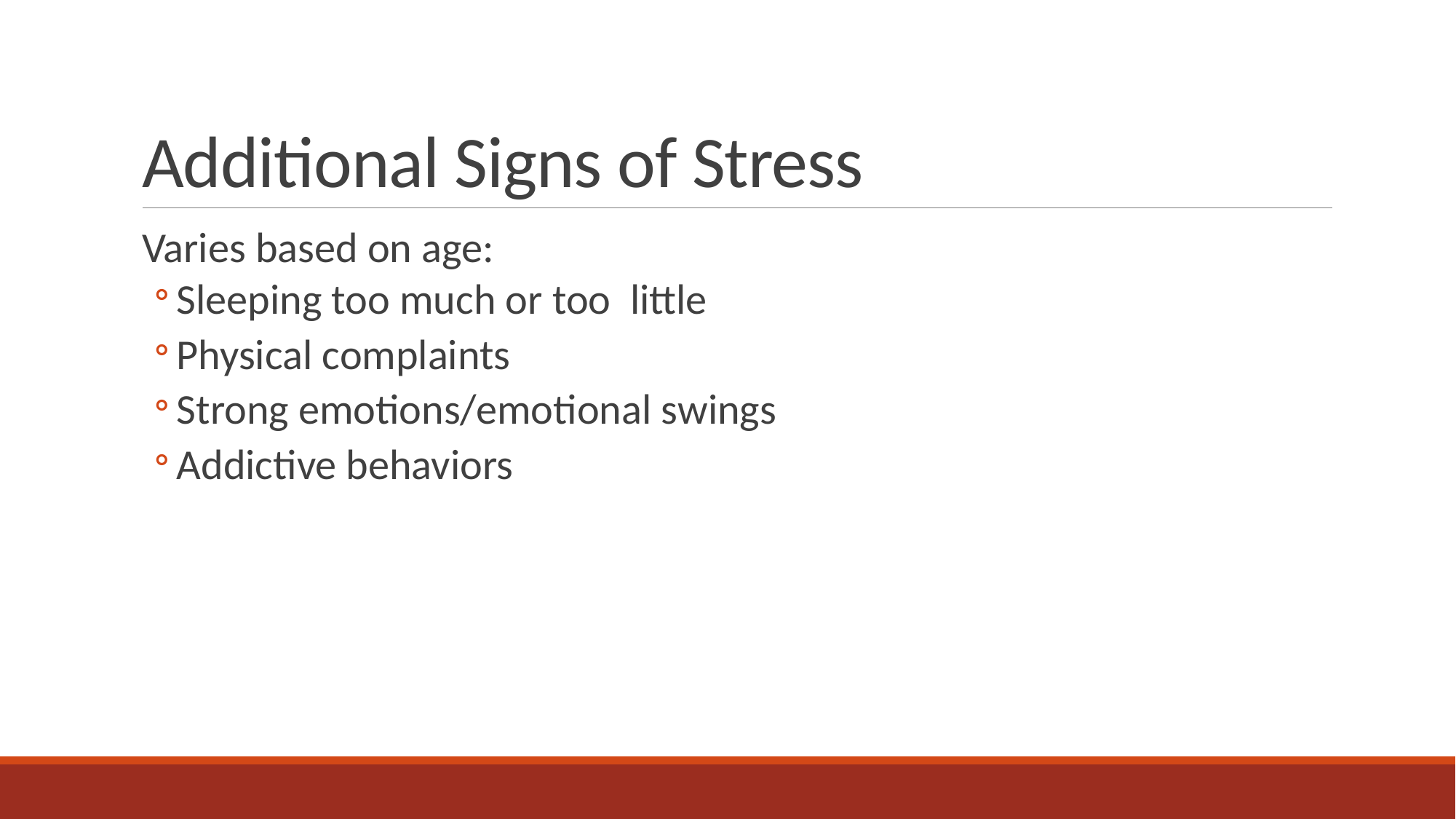

# Additional Signs of Stress
Varies based on age:
Sleeping too much or too  little
Physical complaints
Strong emotions/emotional swings
Addictive behaviors